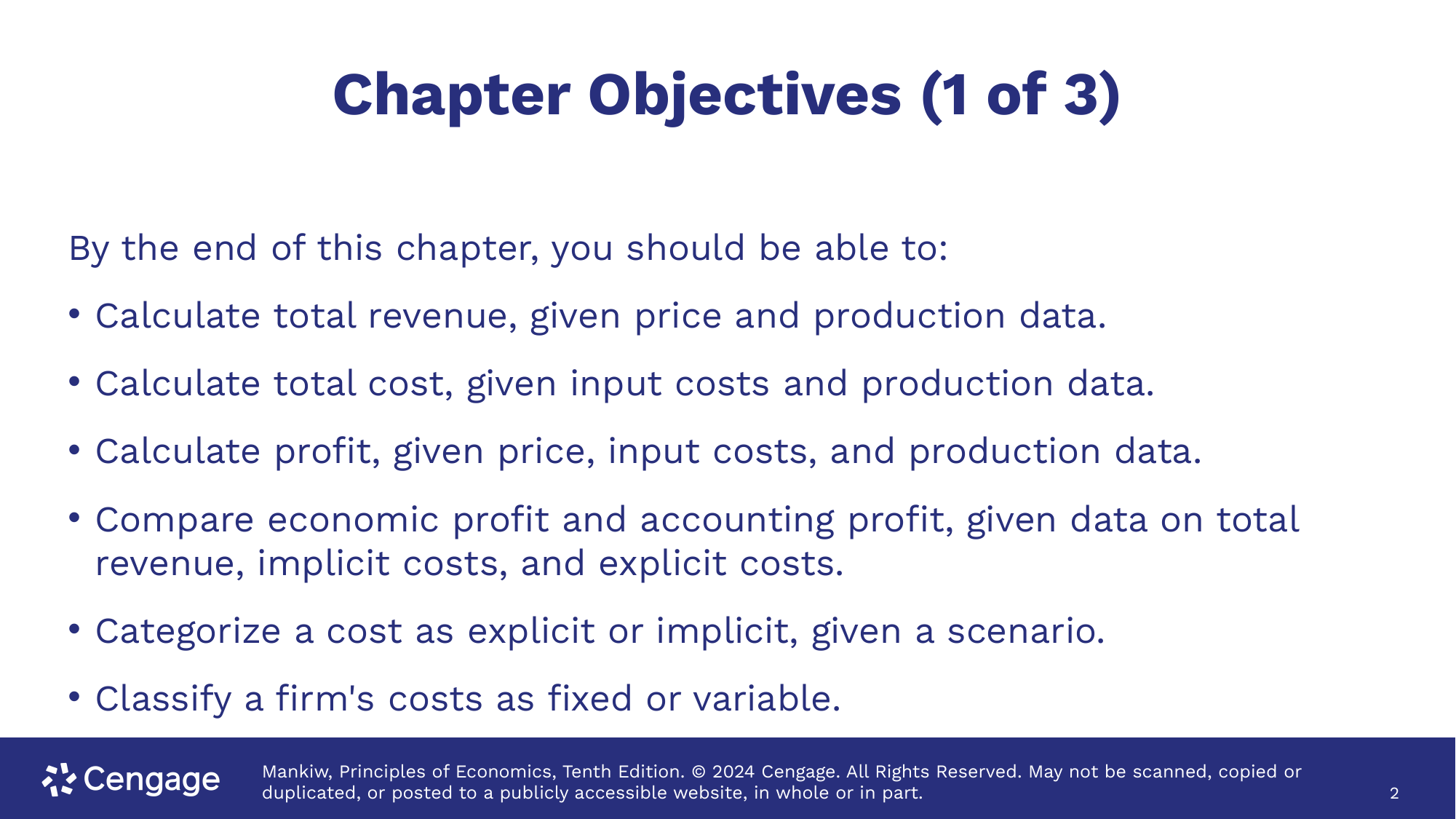

# Chapter Objectives (1 of 3)
By the end of this chapter, you should be able to:
Calculate total revenue, given price and production data.
Calculate total cost, given input costs and production data.
Calculate profit, given price, input costs, and production data.
Compare economic profit and accounting profit, given data on total revenue, implicit costs, and explicit costs.
Categorize a cost as explicit or implicit, given a scenario.
Classify a firm's costs as fixed or variable.